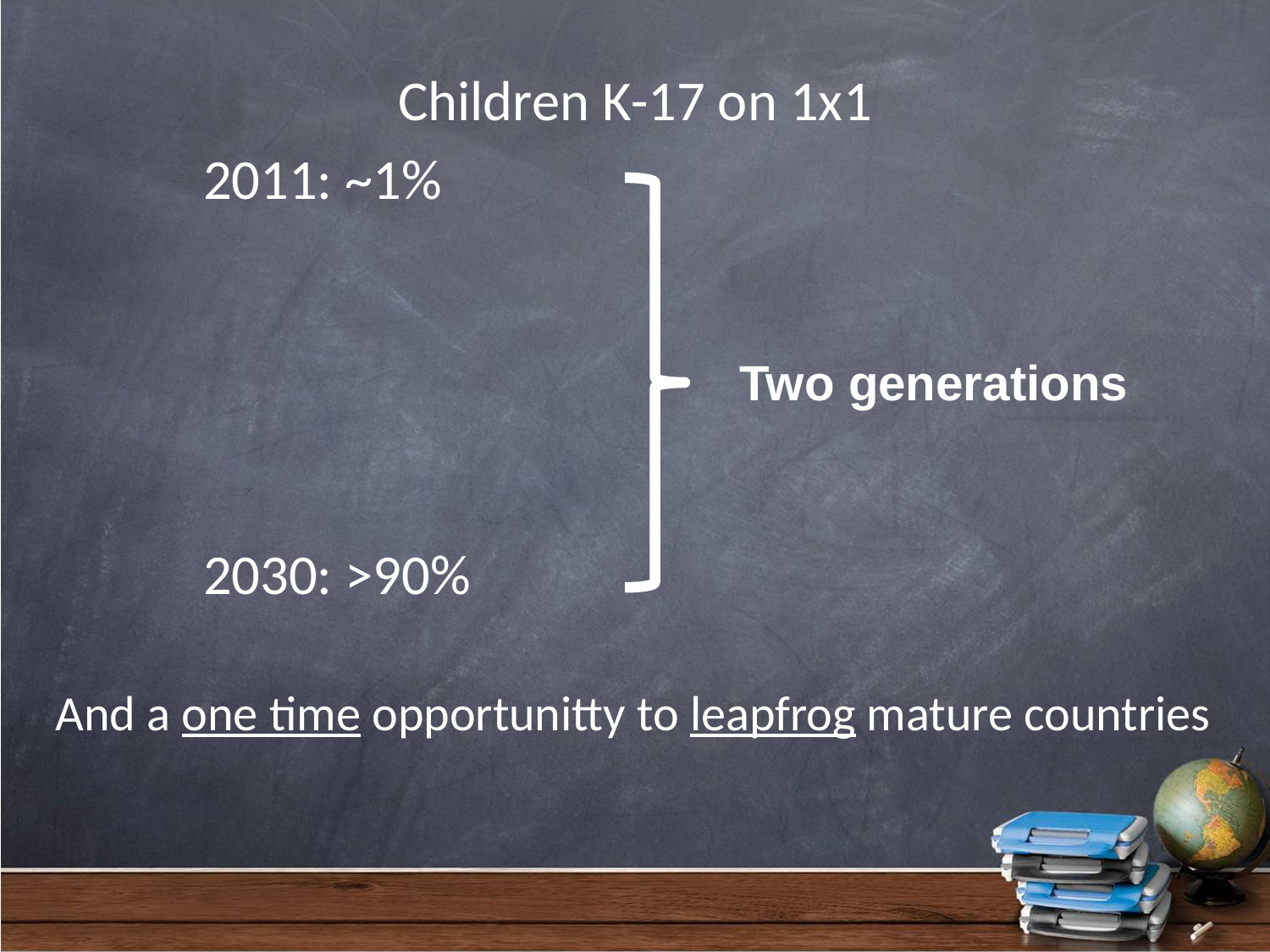

Children K-17 on 1x1
	2011: ~1%

	2030: >90%

Two generations
And a one time opportunitty to leapfrog mature countries